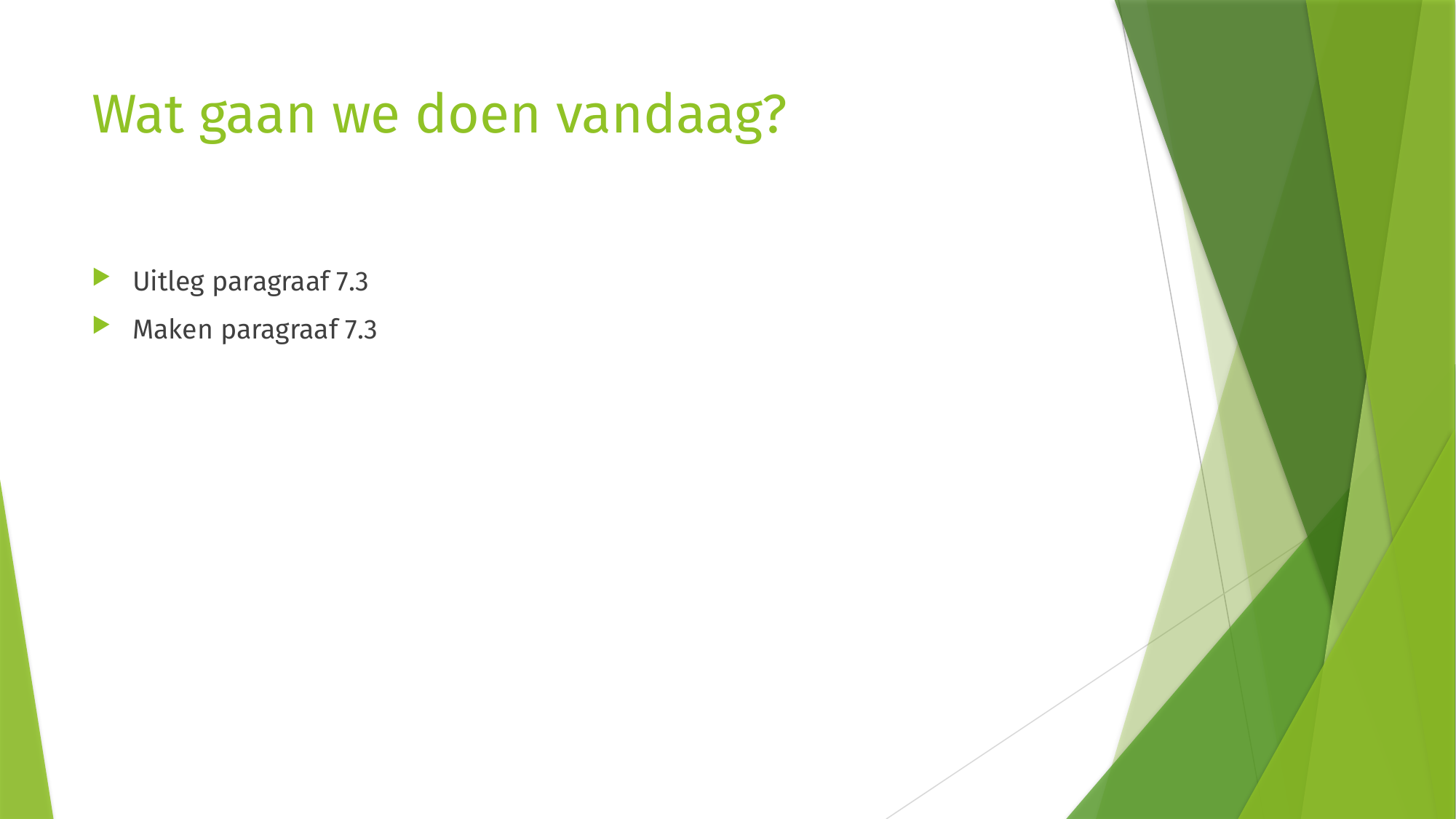

# Wat gaan we doen vandaag?
Uitleg paragraaf 7.3
Maken paragraaf 7.3